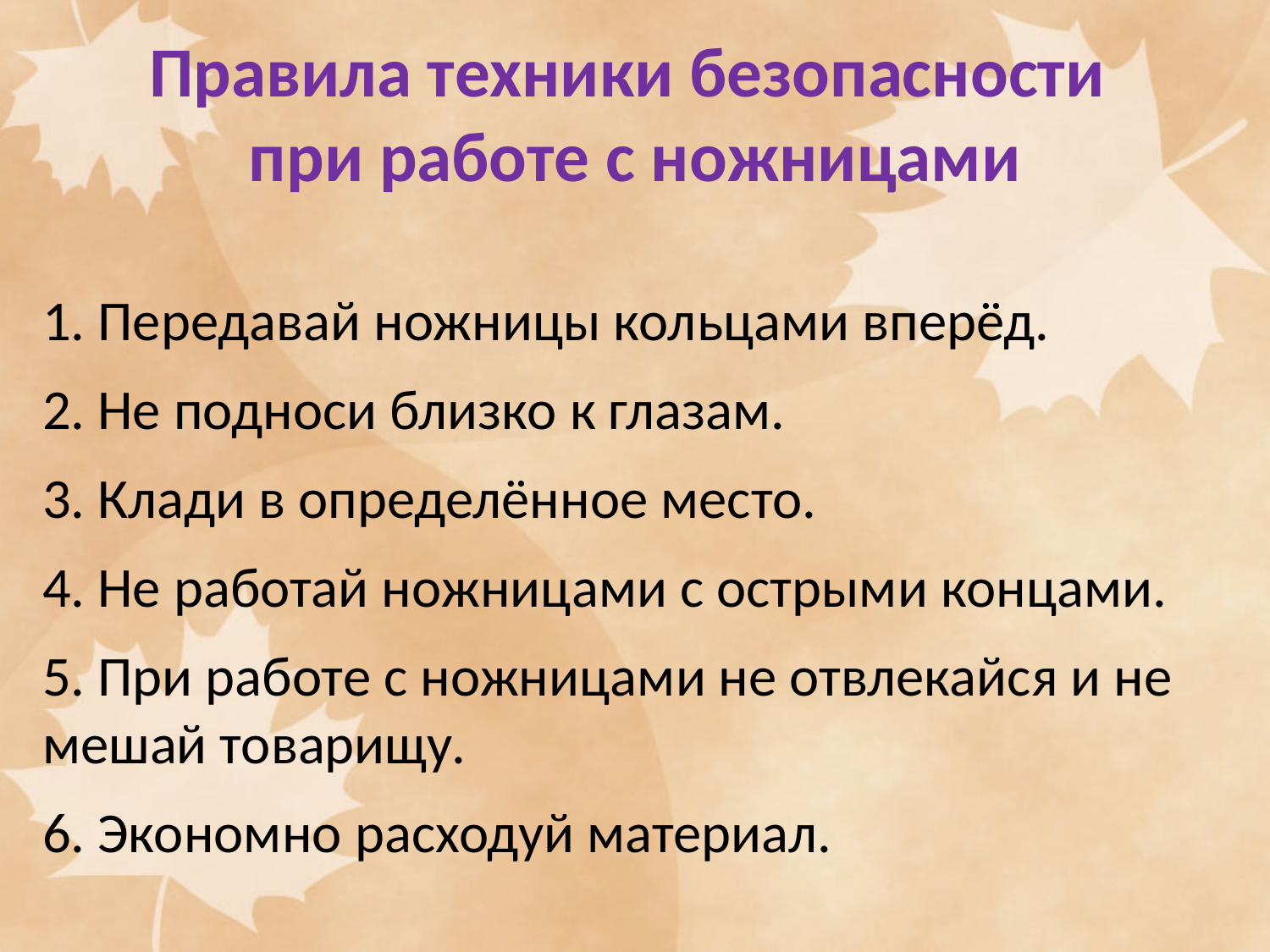

Правила техники безопасности
при работе с ножницами

1. Передавай ножницы кольцами вперёд.
2. Не подноси близко к глазам.
3. Клади в определённое место.
4. Не работай ножницами с острыми концами.
5. При работе с ножницами не отвлекайся и не мешай товарищу.
6. Экономно расходуй материал.